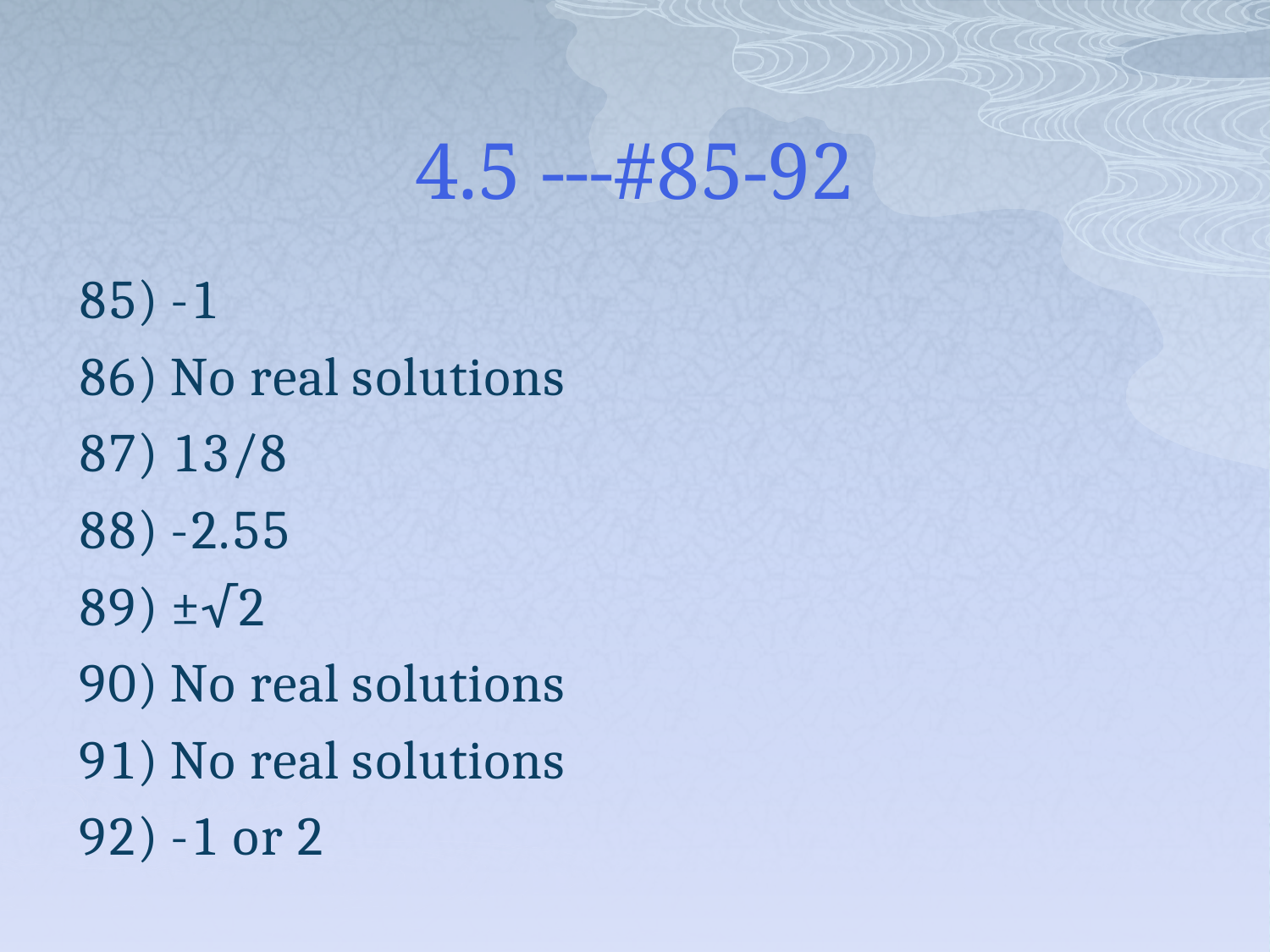

# 4.5 ---#85-92
85) -1
86) No real solutions
87) 13/8
88) -2.55
89) ±√2
90) No real solutions
91) No real solutions
92) -1 or 2